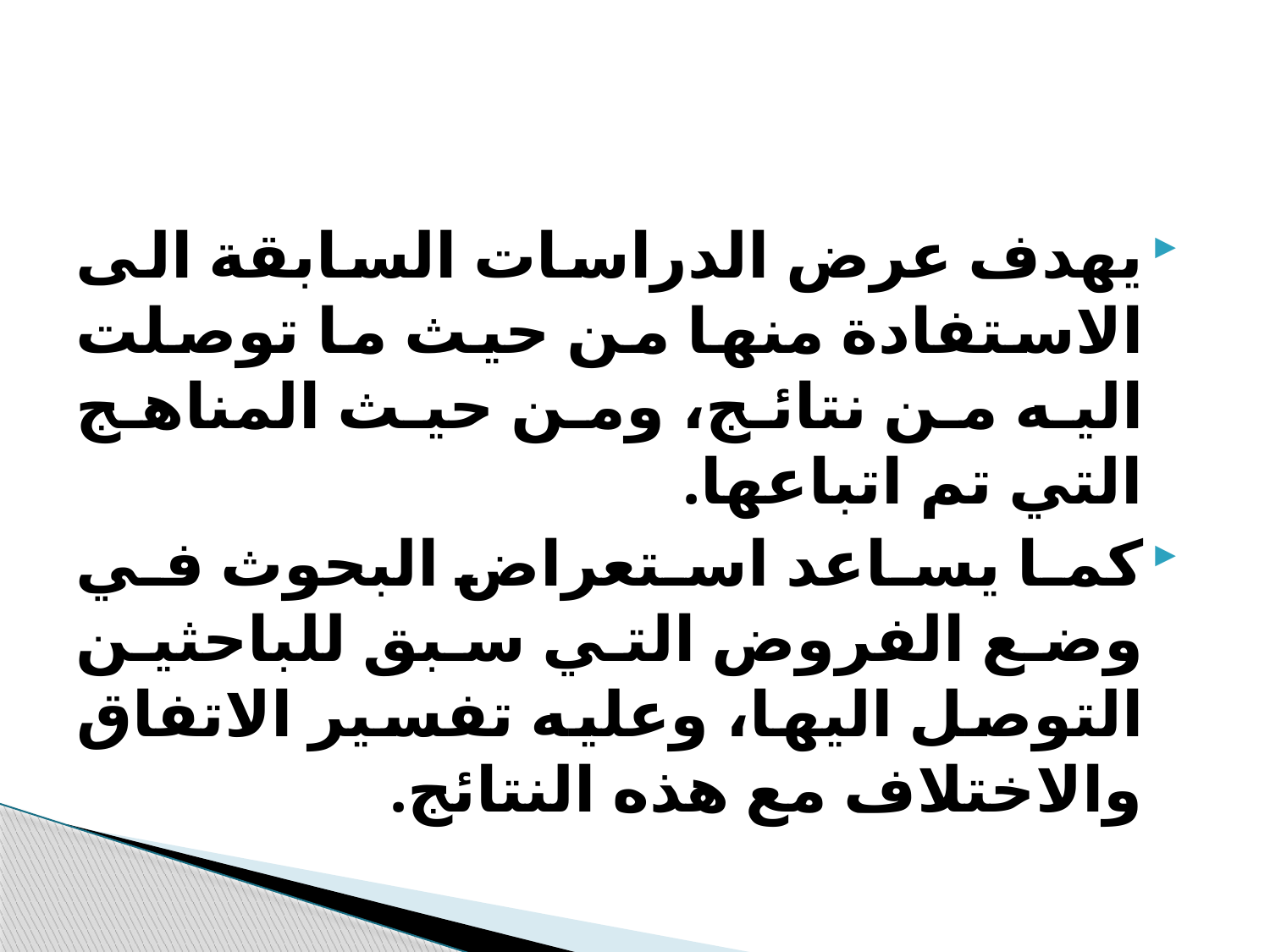

#
يهدف عرض الدراسات السابقة الى الاستفادة منها من حيث ما توصلت اليه من نتائج، ومن حيث المناهج التي تم اتباعها.
كما يساعد استعراض البحوث في وضع الفروض التي سبق للباحثين التوصل اليها، وعليه تفسير الاتفاق والاختلاف مع هذه النتائج.